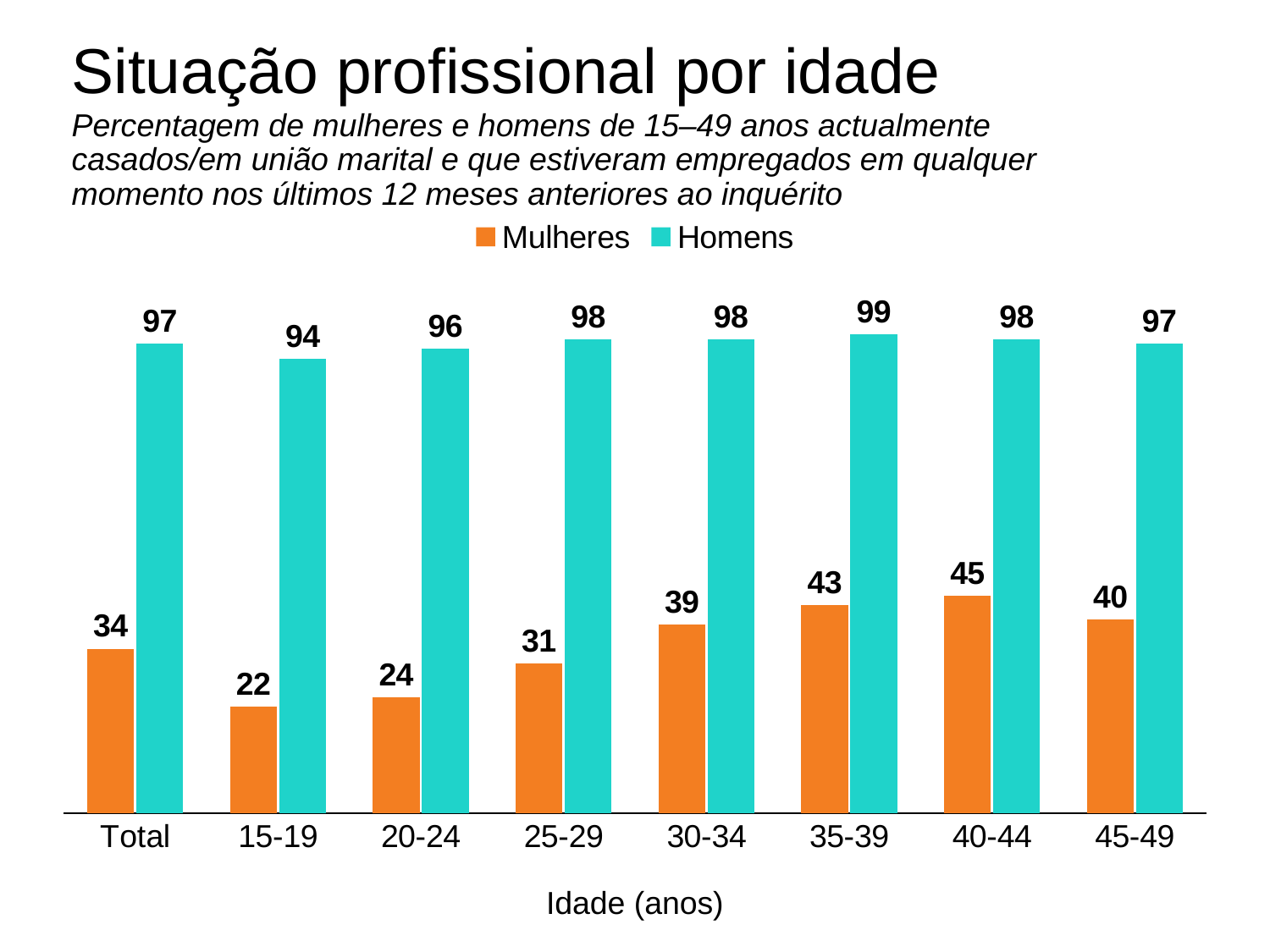

# Situação profissional por idade
Percentagem de mulheres e homens de 15–49 anos actualmente casados/em união marital e que estiveram empregados em qualquer momento nos últimos 12 meses anteriores ao inquérito

### Chart

| Category | Mulheres | Homens |
|---|---|---|
| Total | 34.0 | 97.0 |
| 15-19 | 22.0 | 94.0 |
| 20-24 | 24.0 | 96.0 |
| 25-29 | 31.0 | 98.0 |
| 30-34 | 39.0 | 98.0 |
| 35-39 | 43.0 | 99.0 |
| 40-44 | 45.0 | 98.0 |
| 45-49 | 40.0 | 97.0 |
Idade (anos)